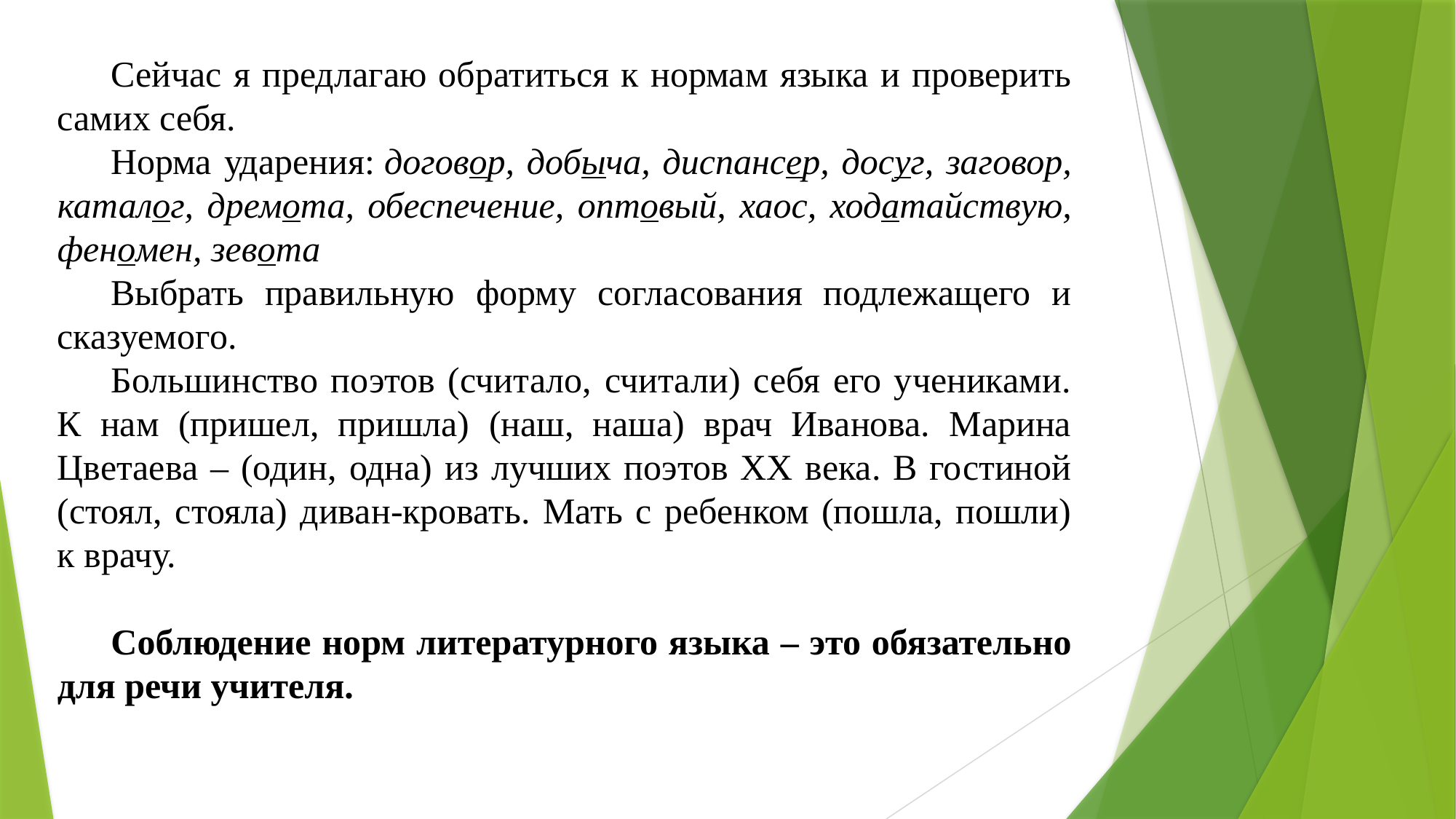

Сейчас я предлагаю обратиться к нормам языка и проверить самих себя.
Норма ударения: договор, добыча, диспансер, досуг, заговор, каталог, дремота, обеспечение, оптовый, хаос, ходатайствую, феномен, зевота
Выбрать правильную форму согласования подлежащего и сказуемого.
Большинство поэтов (считало, считали) себя его учениками. К нам (пришел, пришла) (наш, наша) врач Иванова. Марина Цветаева – (один, одна) из лучших поэтов XX века. В гостиной (стоял, стояла) диван-кровать. Мать с ребенком (пошла, пошли) к врачу.

Соблюдение норм литературного языка – это обязательно для речи учителя.